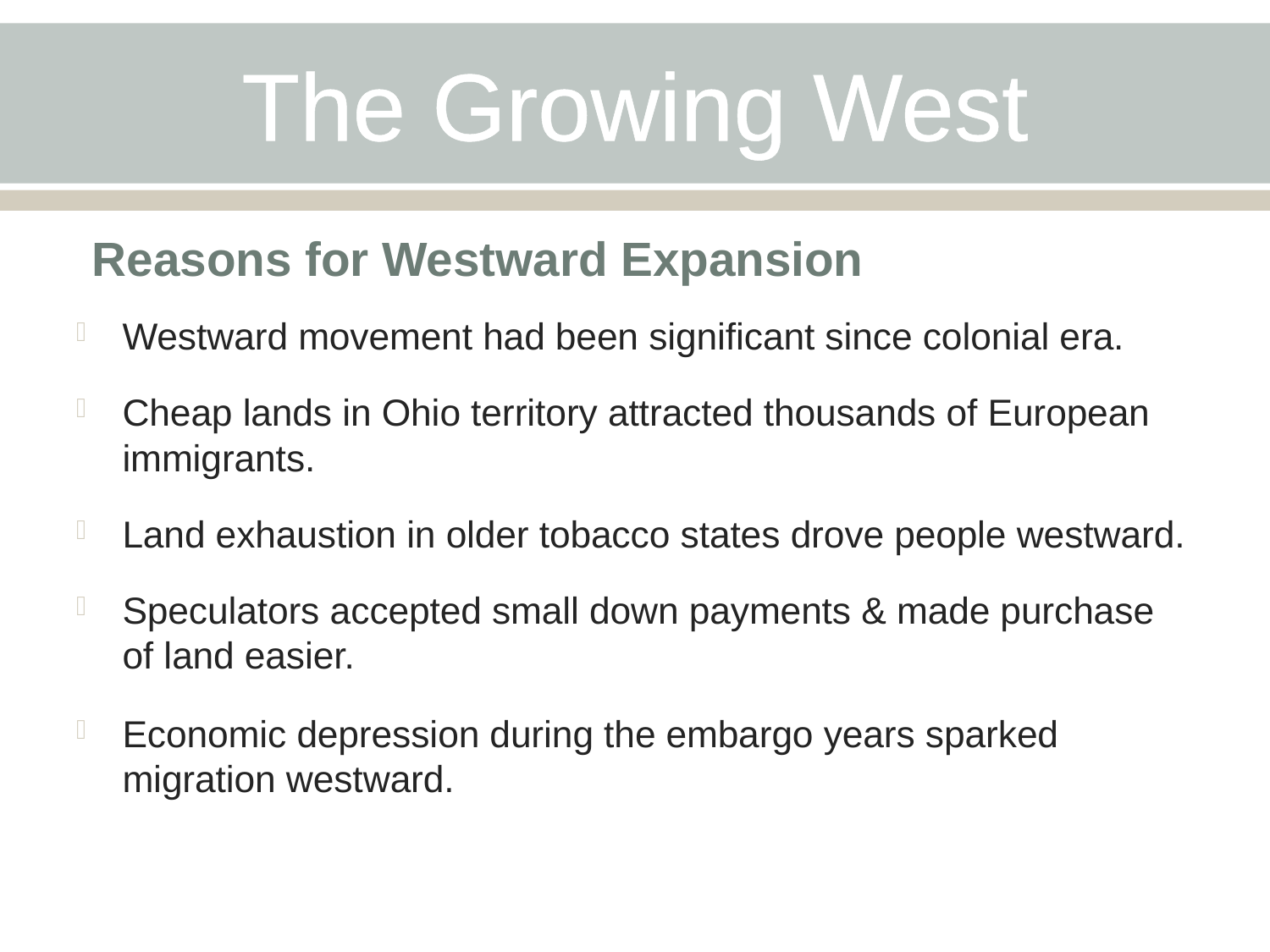

# The Growing West
Reasons for Westward Expansion

Westward movement had been significant since colonial era.

Cheap lands in Ohio territory attracted thousands of European immigrants.

Land exhaustion in older tobacco states drove people westward.

Speculators accepted small down payments & made purchase of land easier.

Economic depression during the embargo years sparked migration westward.